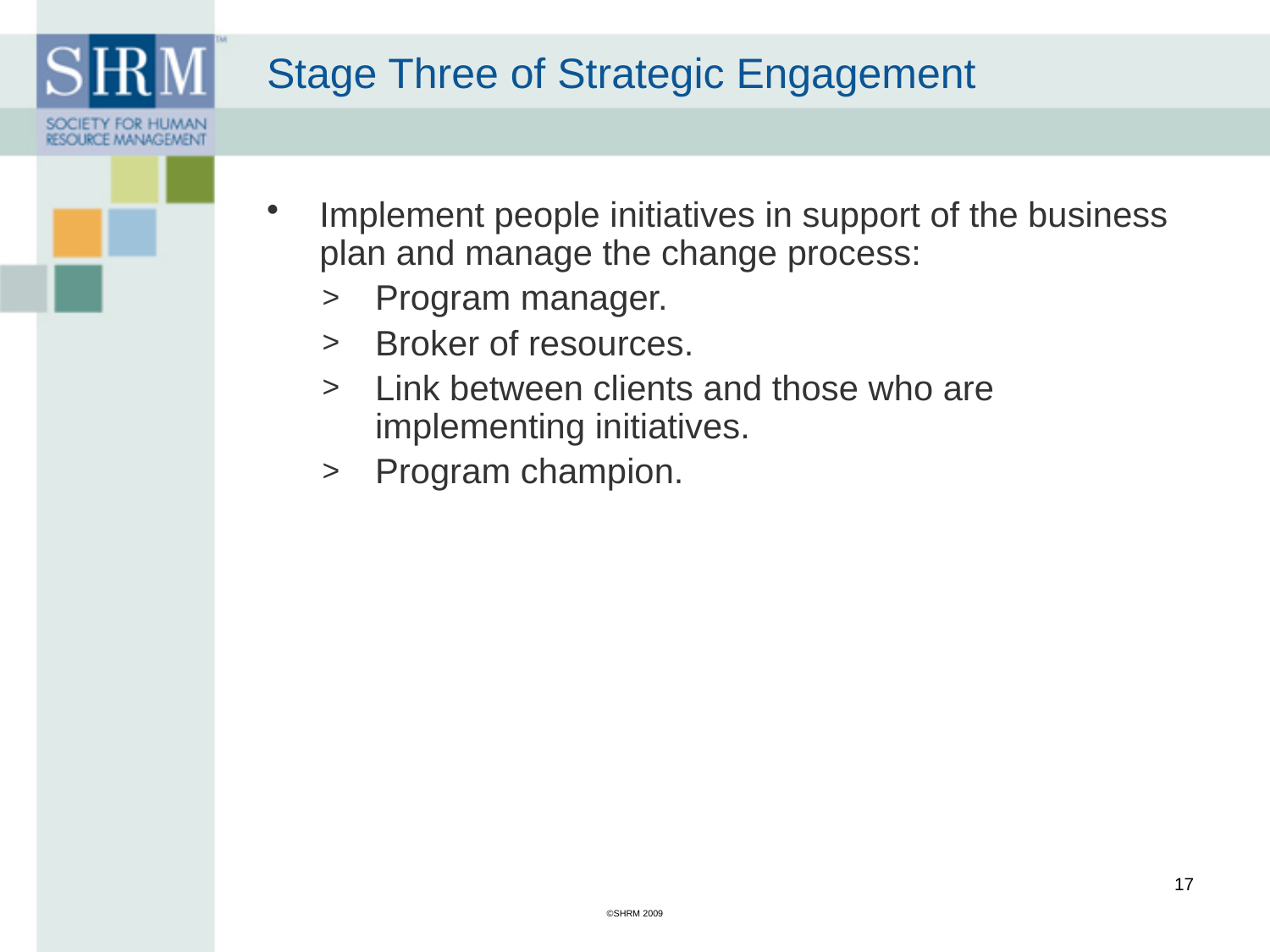

# Stage Three of Strategic Engagement
Implement people initiatives in support of the business plan and manage the change process:
Program manager.
Broker of resources.
Link between clients and those who are implementing initiatives.
Program champion.
17
©SHRM 2009